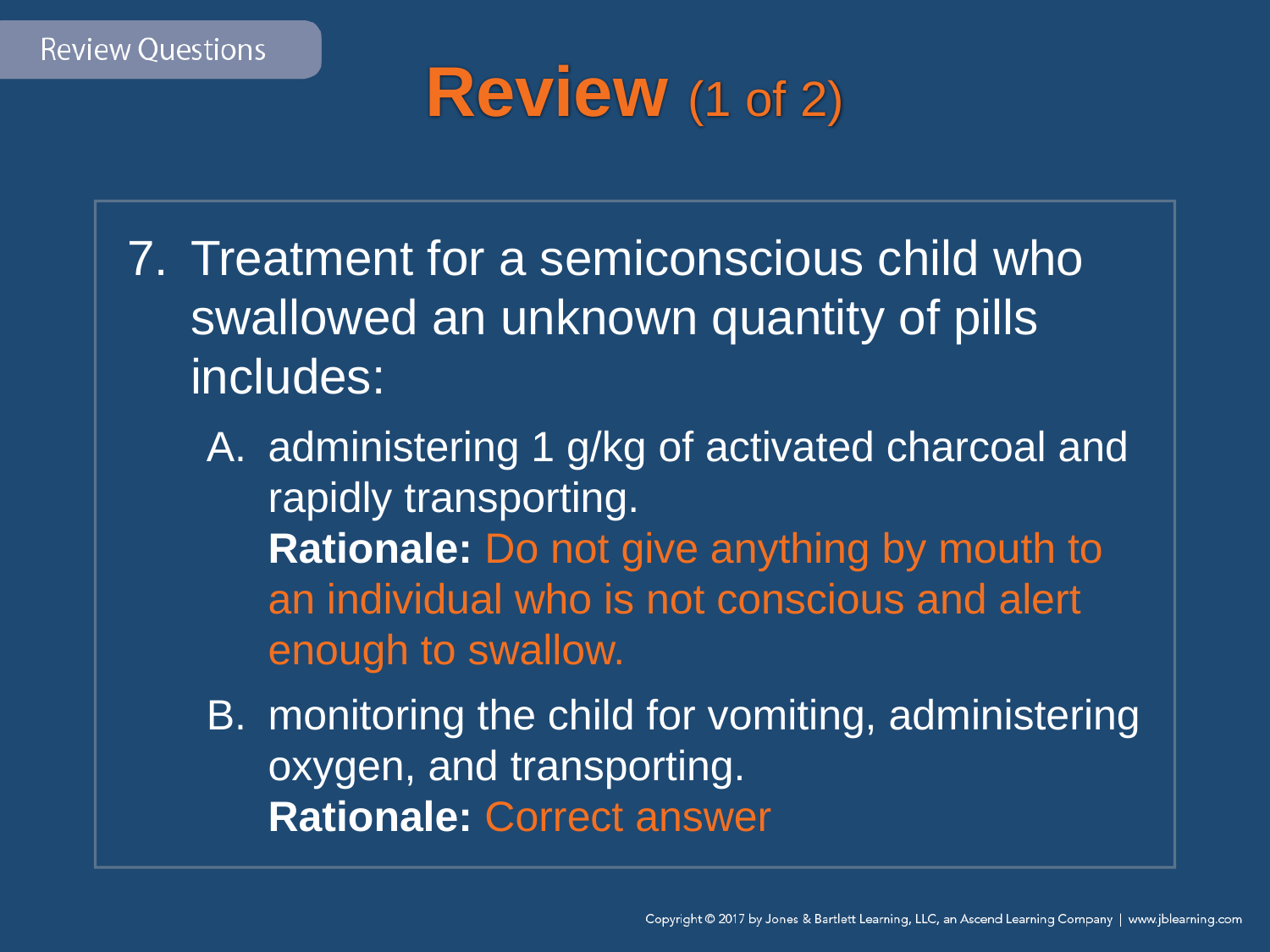

# Review (1 of 2)
Treatment for a semiconscious child who swallowed an unknown quantity of pills includes:
administering 1 g/kg of activated charcoal and rapidly transporting.
Rationale: Do not give anything by mouth to an individual who is not conscious and alert enough to swallow.
monitoring the child for vomiting, administering oxygen, and transporting.
Rationale: Correct answer